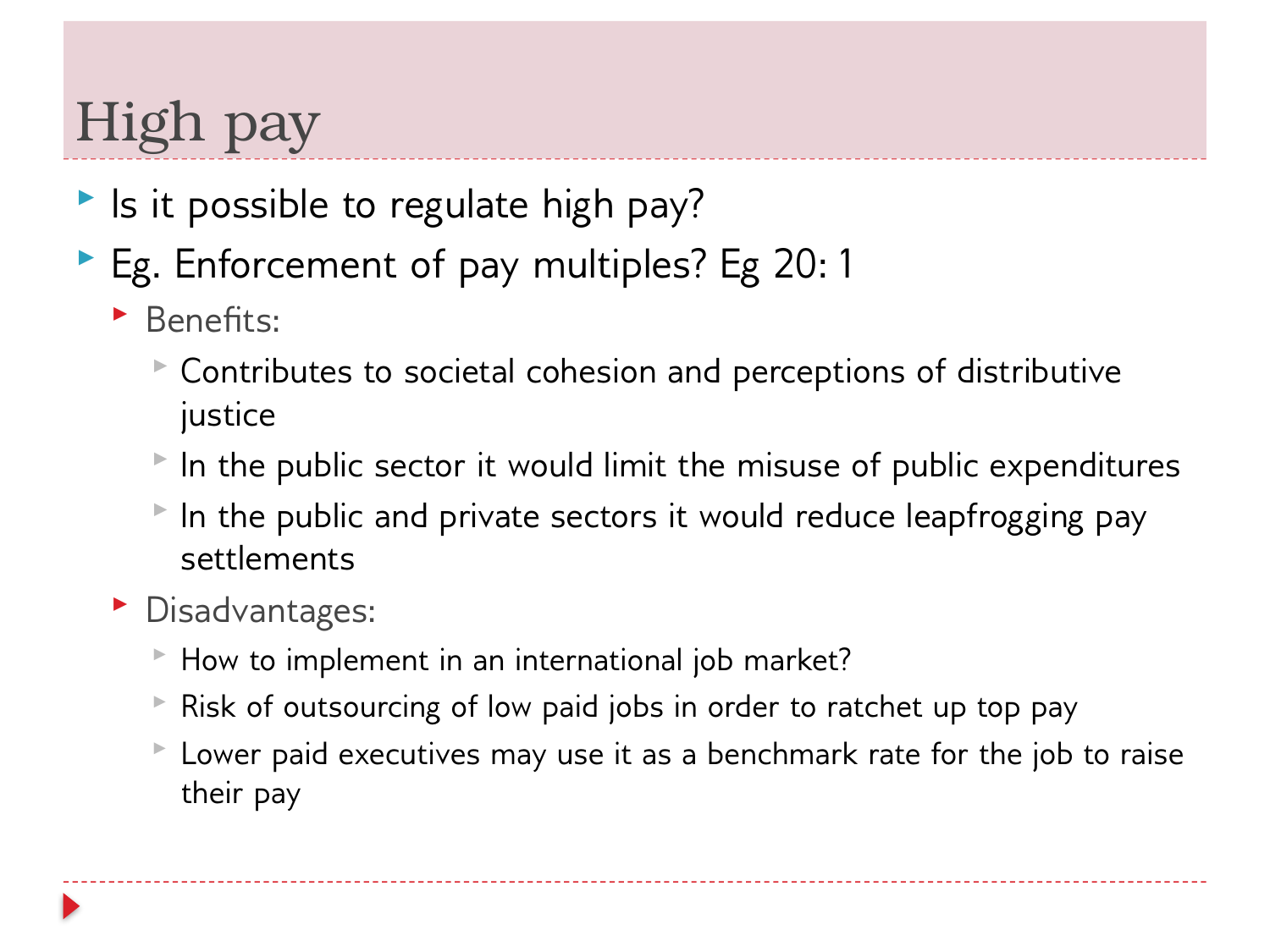

# High pay
Is it possible to regulate high pay?
Eg. Enforcement of pay multiples? Eg 20: 1
Benefits:
Contributes to societal cohesion and perceptions of distributive justice
In the public sector it would limit the misuse of public expenditures
In the public and private sectors it would reduce leapfrogging pay settlements
Disadvantages:
How to implement in an international job market?
Risk of outsourcing of low paid jobs in order to ratchet up top pay
Lower paid executives may use it as a benchmark rate for the job to raise their pay